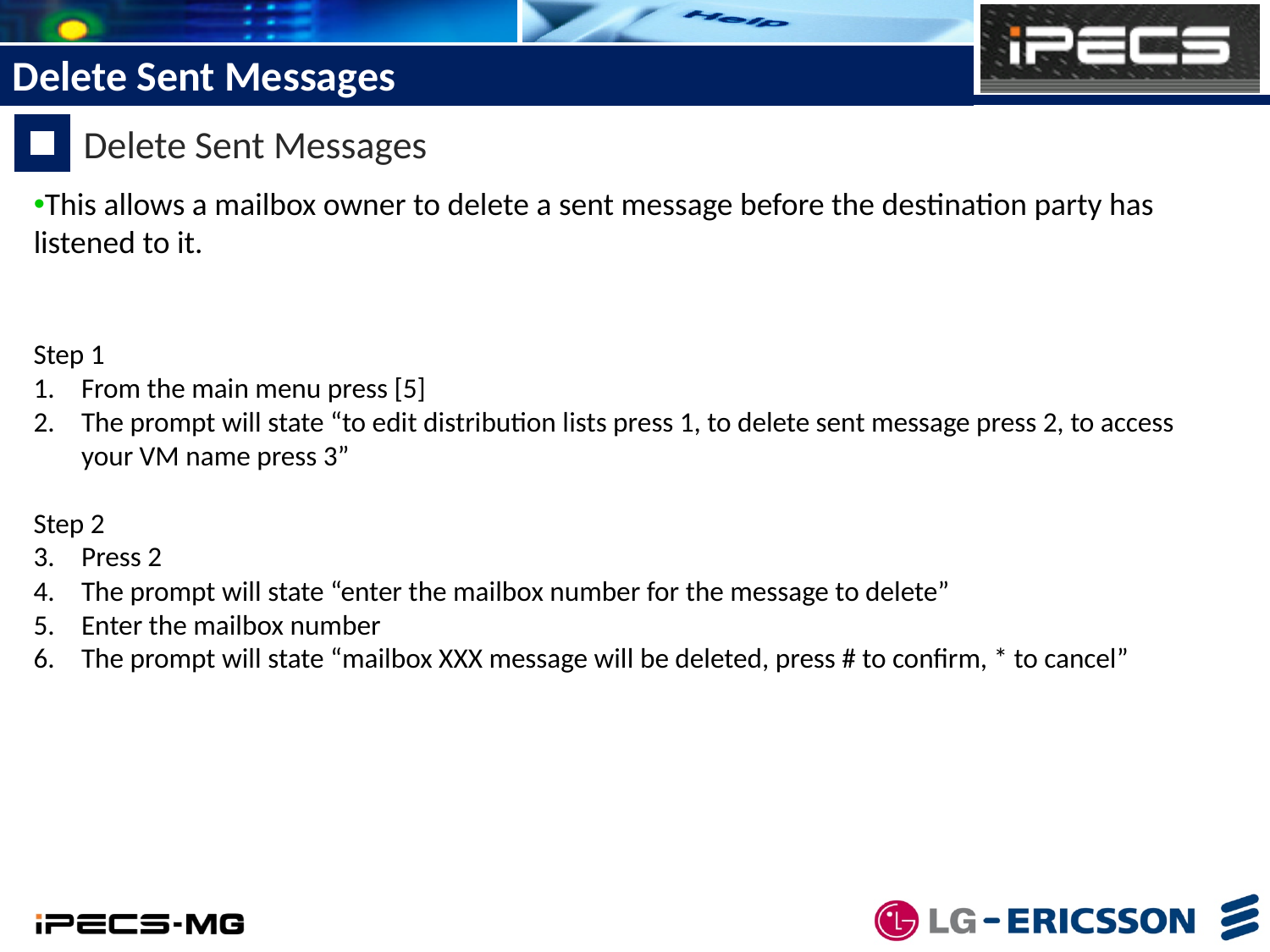

Delete Sent Messages
Delete Sent Messages

This allows a mailbox owner to delete a sent message before the destination party has listened to it.

Step 1
From the main menu press [5]
The prompt will state “to edit distribution lists press 1, to delete sent message press 2, to access your VM name press 3”

Step 2
Press 2
The prompt will state “enter the mailbox number for the message to delete”
Enter the mailbox number
The prompt will state “mailbox XXX message will be deleted, press # to confirm, * to cancel”